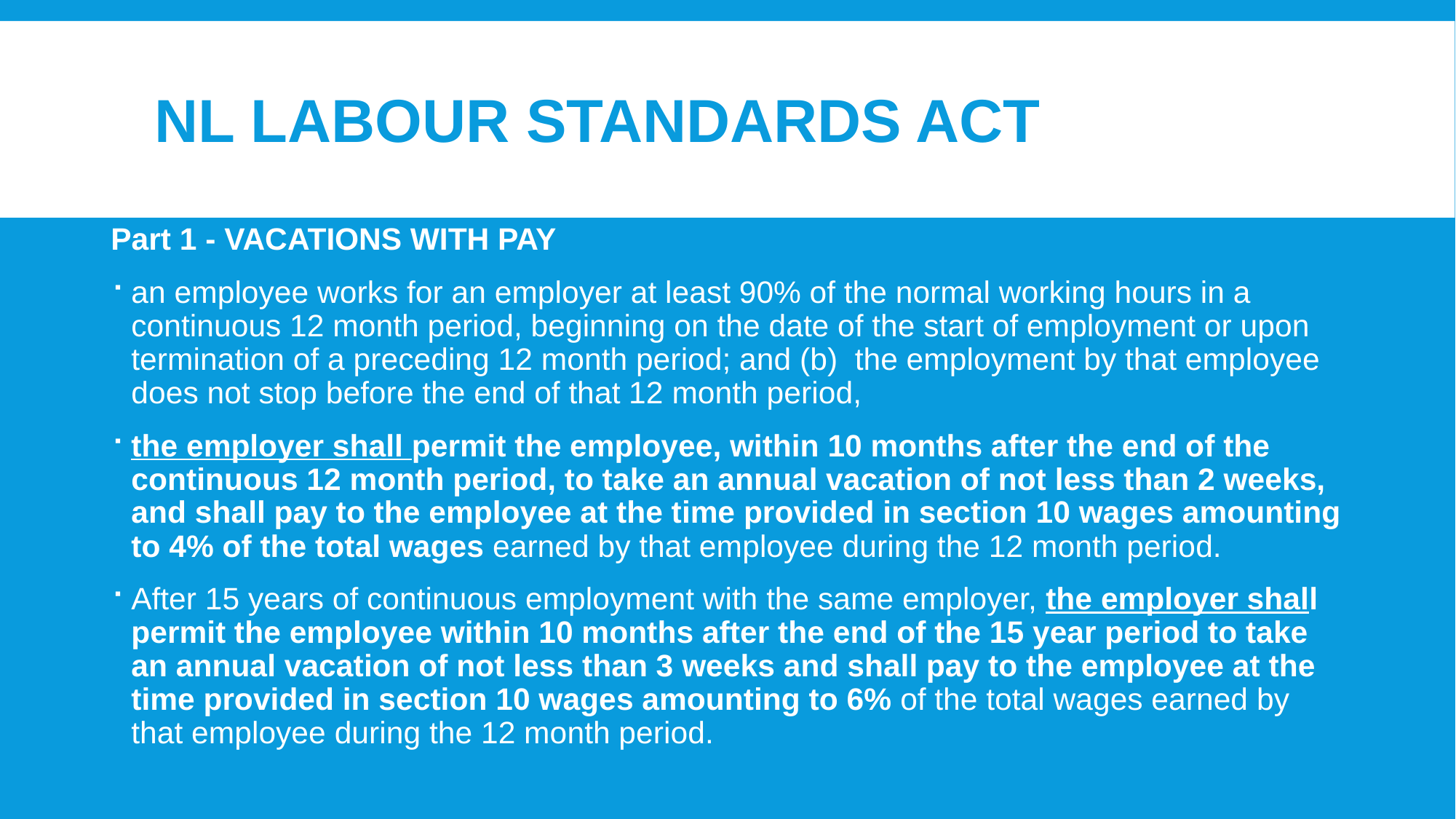

# NL Labour Standards Act
Part 1 - VACATIONS WITH PAY
an employee works for an employer at least 90% of the normal working hours in a continuous 12 month period, beginning on the date of the start of employment or upon termination of a preceding 12 month period; and (b)  the employment by that employee does not stop before the end of that 12 month period,
the employer shall permit the employee, within 10 months after the end of the continuous 12 month period, to take an annual vacation of not less than 2 weeks, and shall pay to the employee at the time provided in section 10 wages amounting to 4% of the total wages earned by that employee during the 12 month period.
After 15 years of continuous employment with the same employer, the employer shall permit the employee within 10 months after the end of the 15 year period to take an annual vacation of not less than 3 weeks and shall pay to the employee at the time provided in section 10 wages amounting to 6% of the total wages earned by that employee during the 12 month period.